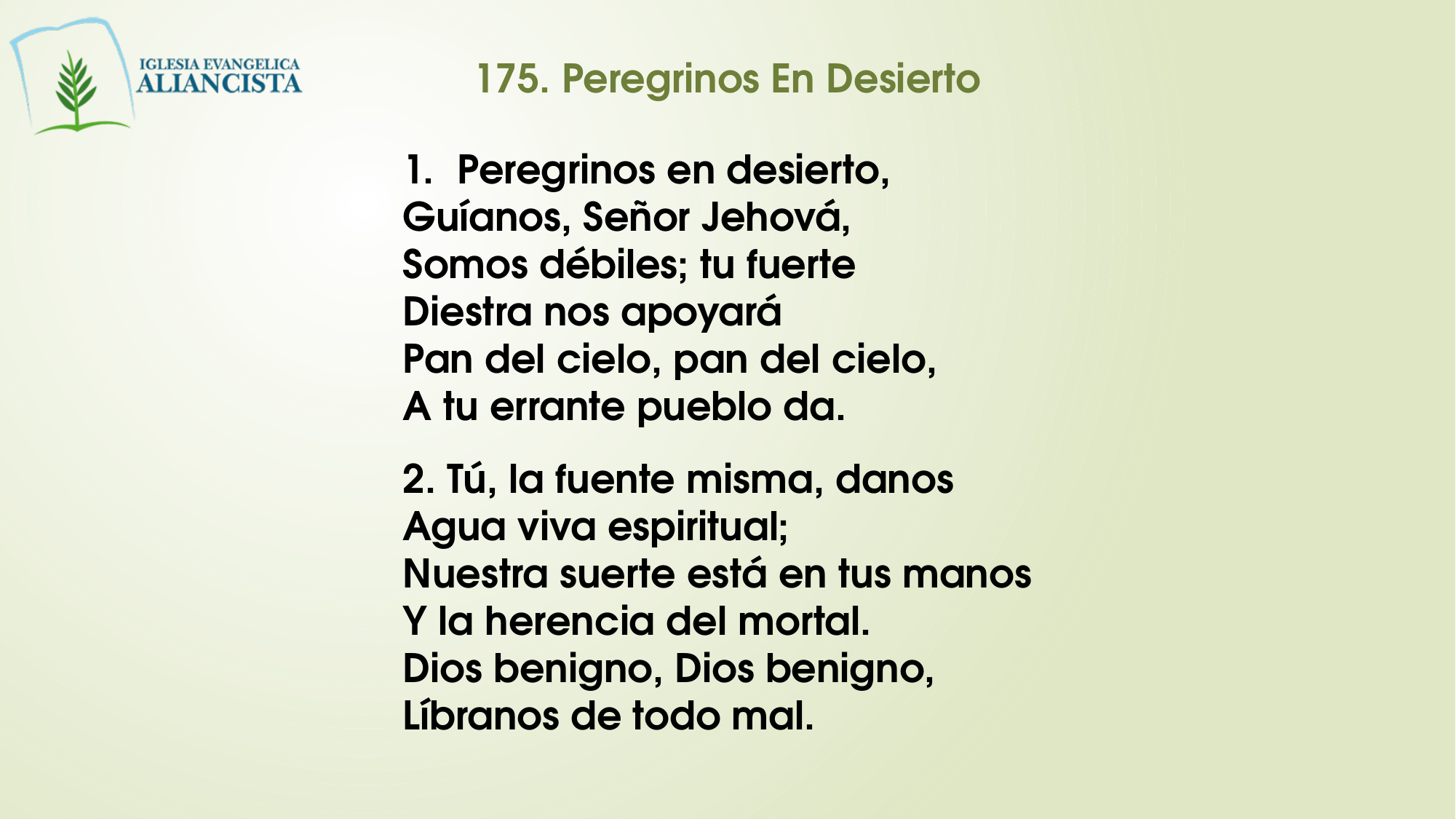

175. Peregrinos En Desierto
Peregrinos en desierto,
Guíanos, Señor Jehová,
Somos débiles; tu fuerte
Diestra nos apoyará
Pan del cielo, pan del cielo,
A tu errante pueblo da.

2. Tú, la fuente misma, danos
Agua viva espiritual;
Nuestra suerte está en tus manos
Y la herencia del mortal.
Dios benigno, Dios benigno,
Líbranos de todo mal.